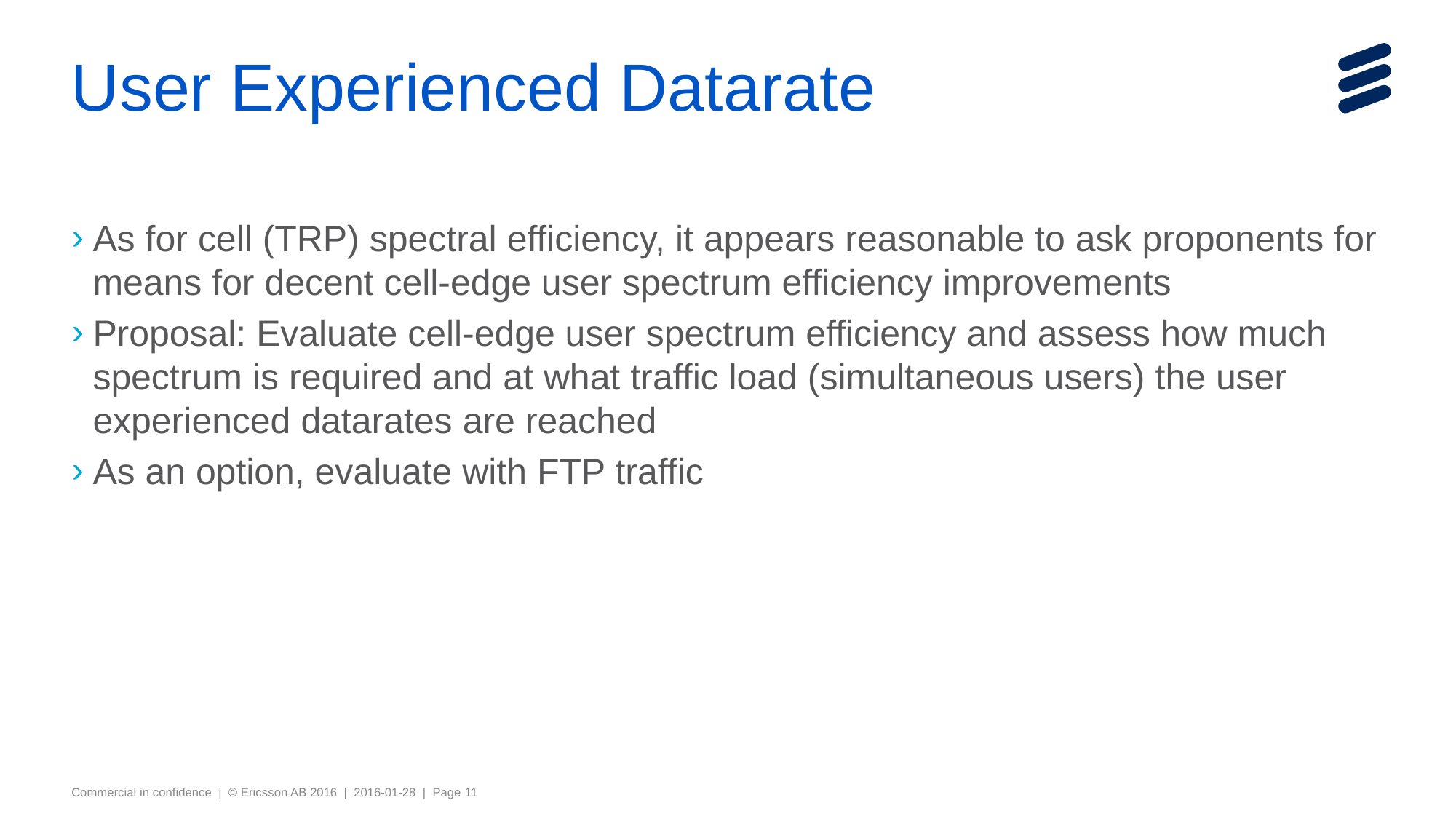

# User Experienced Datarate
As for cell (TRP) spectral efficiency, it appears reasonable to ask proponents for means for decent cell-edge user spectrum efficiency improvements
Proposal: Evaluate cell-edge user spectrum efficiency and assess how much spectrum is required and at what traffic load (simultaneous users) the user experienced datarates are reached
As an option, evaluate with FTP traffic